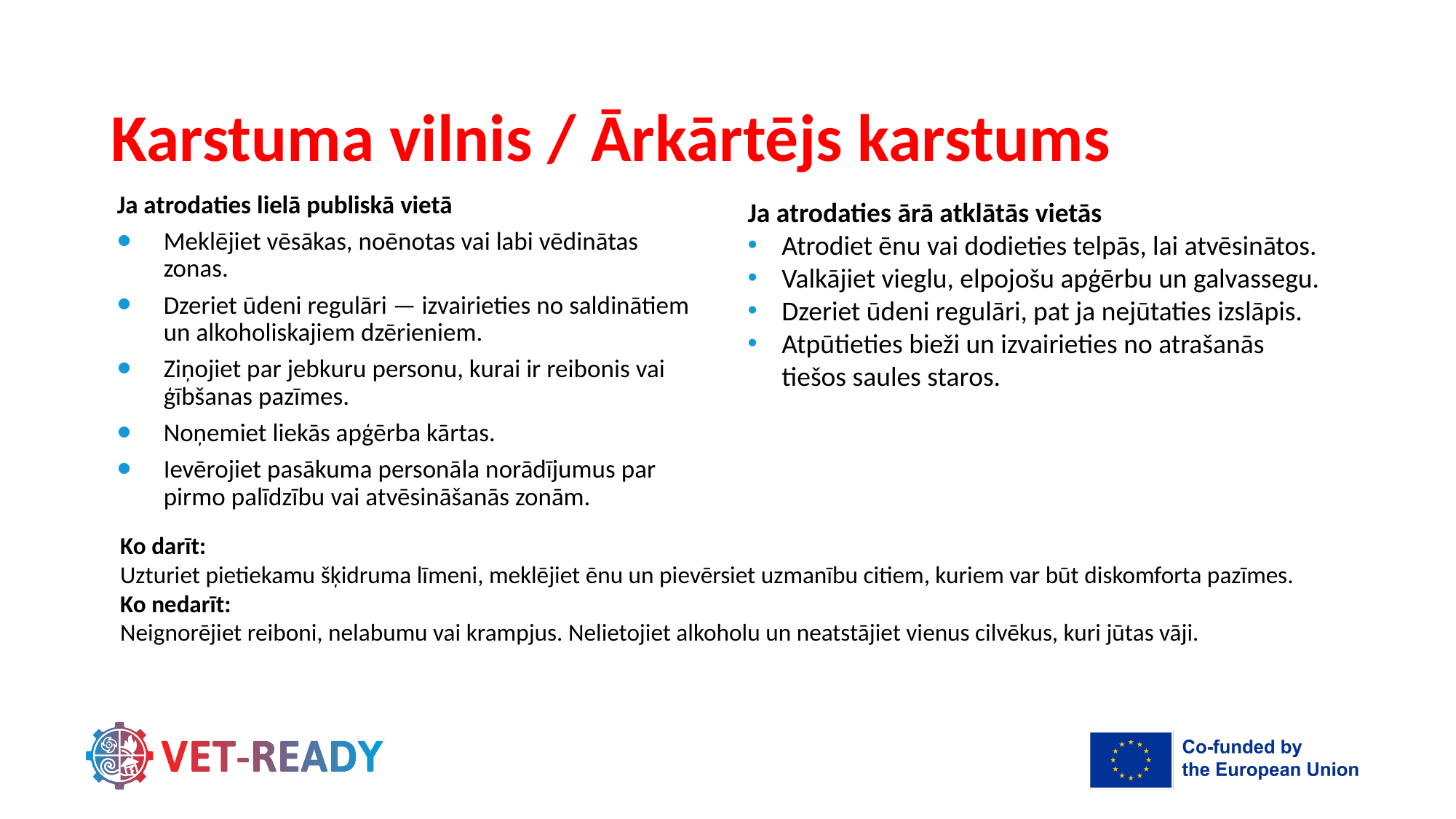

# Karstuma vilnis / Ārkārtējs karstums
Ja atrodaties lielā publiskā vietā
Meklējiet vēsākas, noēnotas vai labi vēdinātas zonas.
Dzeriet ūdeni regulāri — izvairieties no saldinātiem un alkoholiskajiem dzērieniem.
Ziņojiet par jebkuru personu, kurai ir reibonis vai ģībšanas pazīmes.
Noņemiet liekās apģērba kārtas.
Ievērojiet pasākuma personāla norādījumus par pirmo palīdzību vai atvēsināšanās zonām.
Ja atrodaties ārā atklātās vietās
Atrodiet ēnu vai dodieties telpās, lai atvēsinātos.
Valkājiet vieglu, elpojošu apģērbu un galvassegu.
Dzeriet ūdeni regulāri, pat ja nejūtaties izslāpis.
Atpūtieties bieži un izvairieties no atrašanās tiešos saules staros.
Ko darīt:
Uzturiet pietiekamu šķidruma līmeni, meklējiet ēnu un pievērsiet uzmanību citiem, kuriem var būt diskomforta pazīmes.
Ko nedarīt:
Neignorējiet reiboni, nelabumu vai krampjus. Nelietojiet alkoholu un neatstājiet vienus cilvēkus, kuri jūtas vāji.